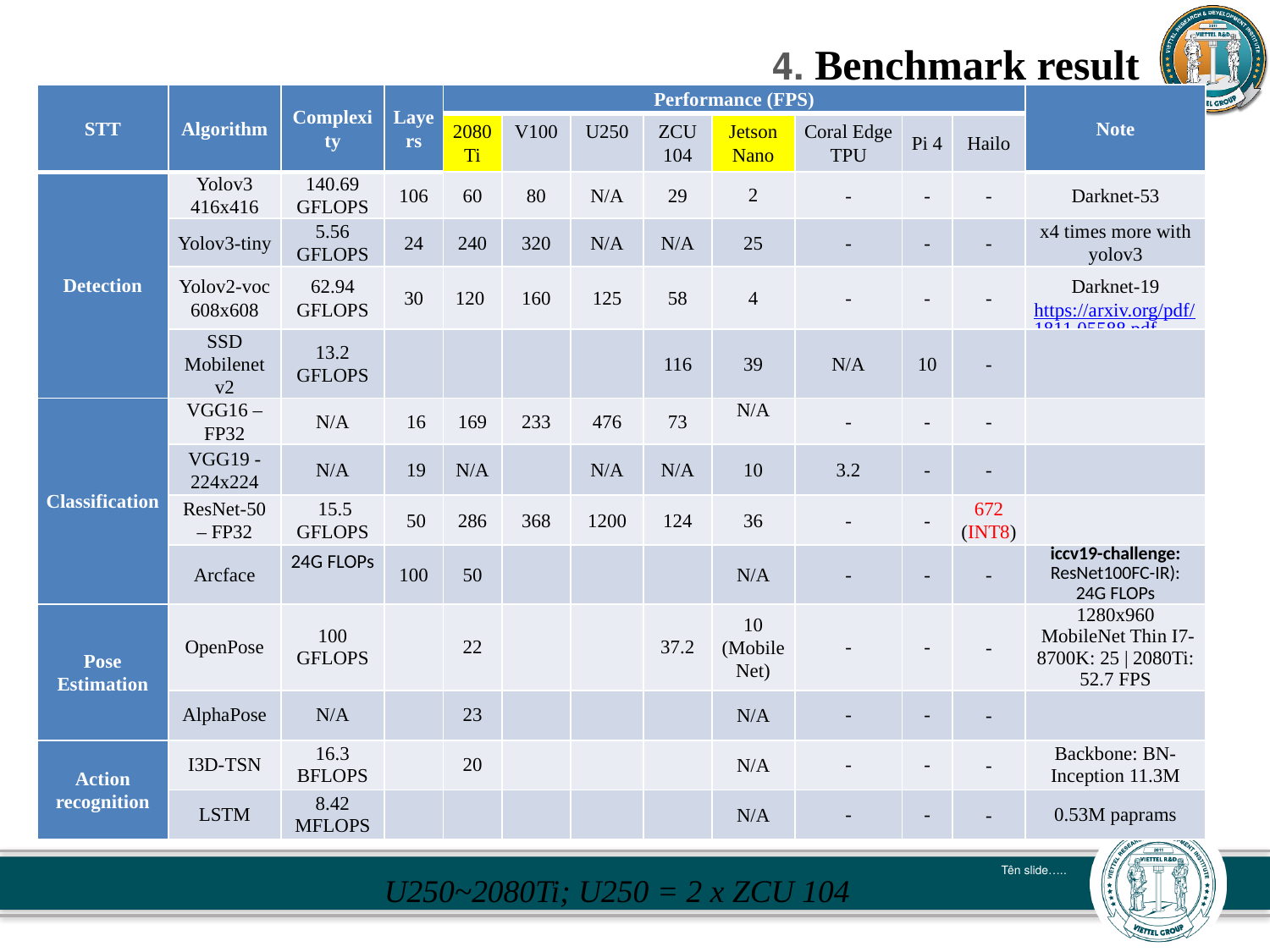

4. Benchmark result
| STT | Algorithm | Complexity | Layers | Performance (FPS) |  |  |  |  |  |  |  | Note |
| --- | --- | --- | --- | --- | --- | --- | --- | --- | --- | --- | --- | --- |
|  |  |  |  | 2080 Ti | V100 | U250 | ZCU 104 | Jetson Nano | Coral Edge TPU | Pi 4 | Hailo |  |
| Detection | Yolov3 416x416 | 140.69 GFLOPS | 106 | 60 | 80 | N/A | 29 | 2 | - | - | - | Darknet-53 |
|  | Yolov3-tiny | 5.56 GFLOPS | 24 | 240 | 320 | N/A | N/A | 25 | - | - | - | x4 times more with yolov3 |
|  | Yolov2-voc 608x608 | 62.94 GFLOPS | 30 | 120 | 160 | 125 | 58 | 4 | - | - | - | Darknet-19 https://arxiv.org/pdf/1811.05588.pdf |
|  | SSD Mobilenet v2 | 13.2 GFLOPS |  |  |  |  | 116 | 39 | N/A | 10 | - |  |
| Classification | VGG16 – FP32 | N/A | 16 | 169 | 233 | 476 | 73 | N/A | - | - | - |  |
|  | VGG19 - 224x224 | N/A | 19 | N/A |  | N/A | N/A | 10 | 3.2 | - | - |  |
|  | ResNet-50 – FP32 | 15.5 GFLOPS | 50 | 286 | 368 | 1200 | 124 | 36 | - | - | 672 (INT8) |  |
|  | Arcface | 24G FLOPs | 100 | 50 |  |  |  | N/A | - | - | - | iccv19-challenge: ResNet100FC-IR): 24G FLOPs |
| Pose Estimation | OpenPose | 100 GFLOPS |  | 22 |  |  | 37.2 | 10 (MobileNet) | - | - | - | 1280x960  MobileNet Thin I7-8700K: 25 | 2080Ti: 52.7 FPS |
|  | AlphaPose | N/A |  | 23 |  |  |  | N/A | - | - | - |  |
| Action recognition | I3D-TSN | 16.3 BFLOPS |  | 20 |  |  |  | N/A | - | - | - | Backbone: BN-Inception 11.3M |
|  | LSTM | 8.42 MFLOPS |  |  |  |  |  | N/A | - | - | - | 0.53M paprams |

U250~2080Ti; U250 = 2 x ZCU 104